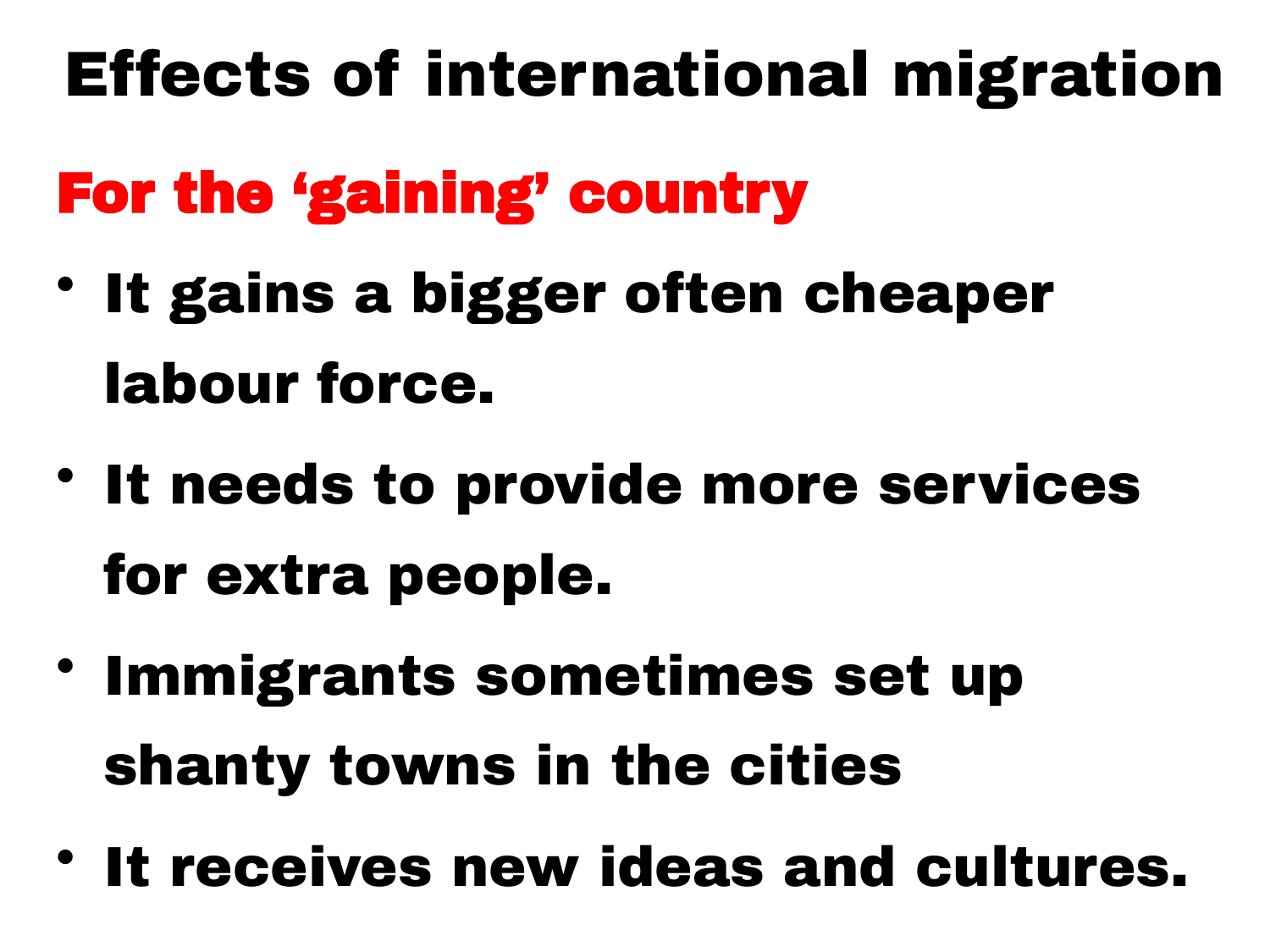

Effects of international migration
For the ‘gaining’ country
It gains a bigger often cheaper labour force.
It needs to provide more services for extra people.
Immigrants sometimes set up shanty towns in the cities
It receives new ideas and cultures.